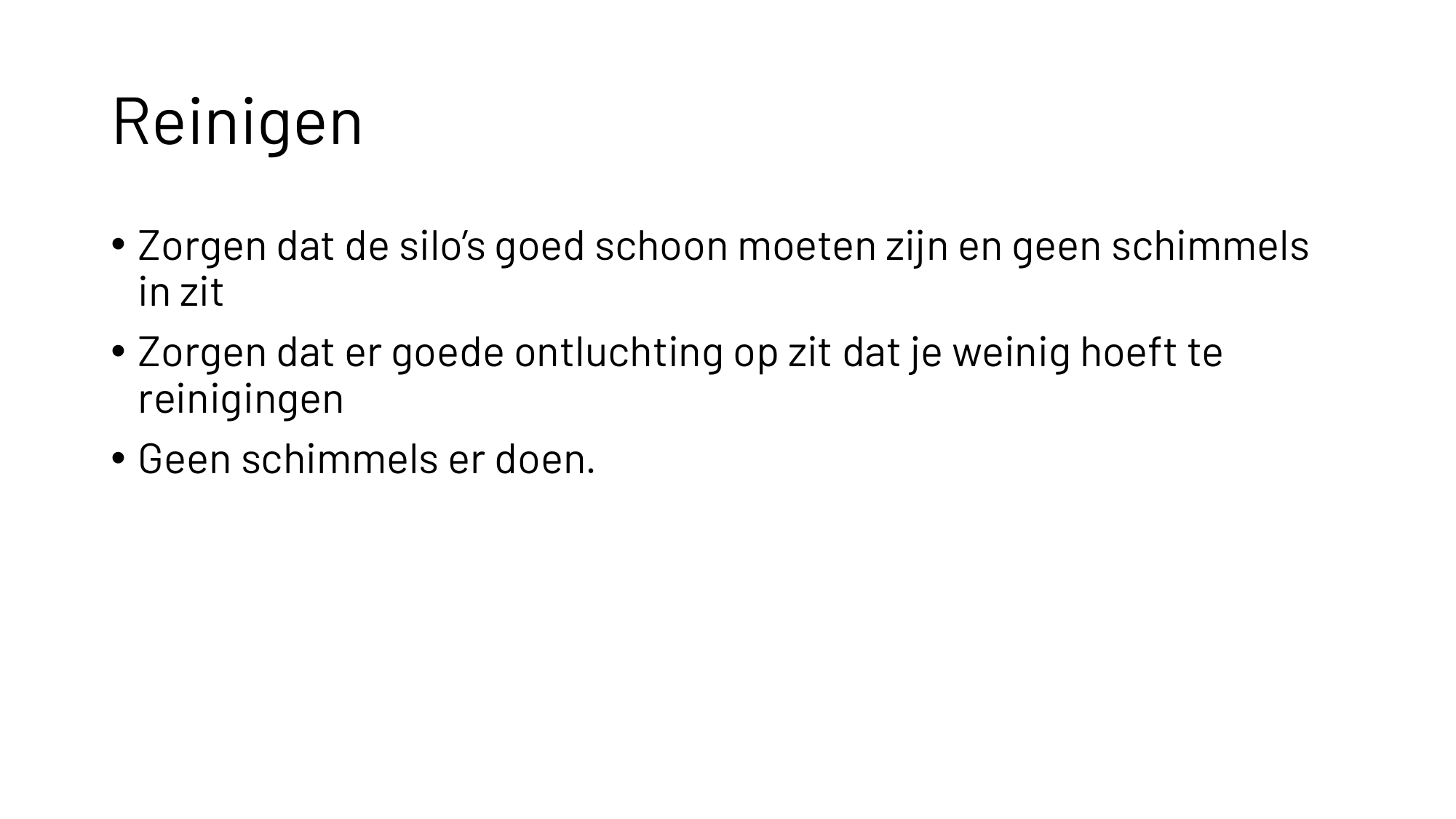

# Reinigen
Zorgen dat de silo’s goed schoon moeten zijn en geen schimmels in zit
Zorgen dat er goede ontluchting op zit dat je weinig hoeft te reinigingen
Geen schimmels er doen.